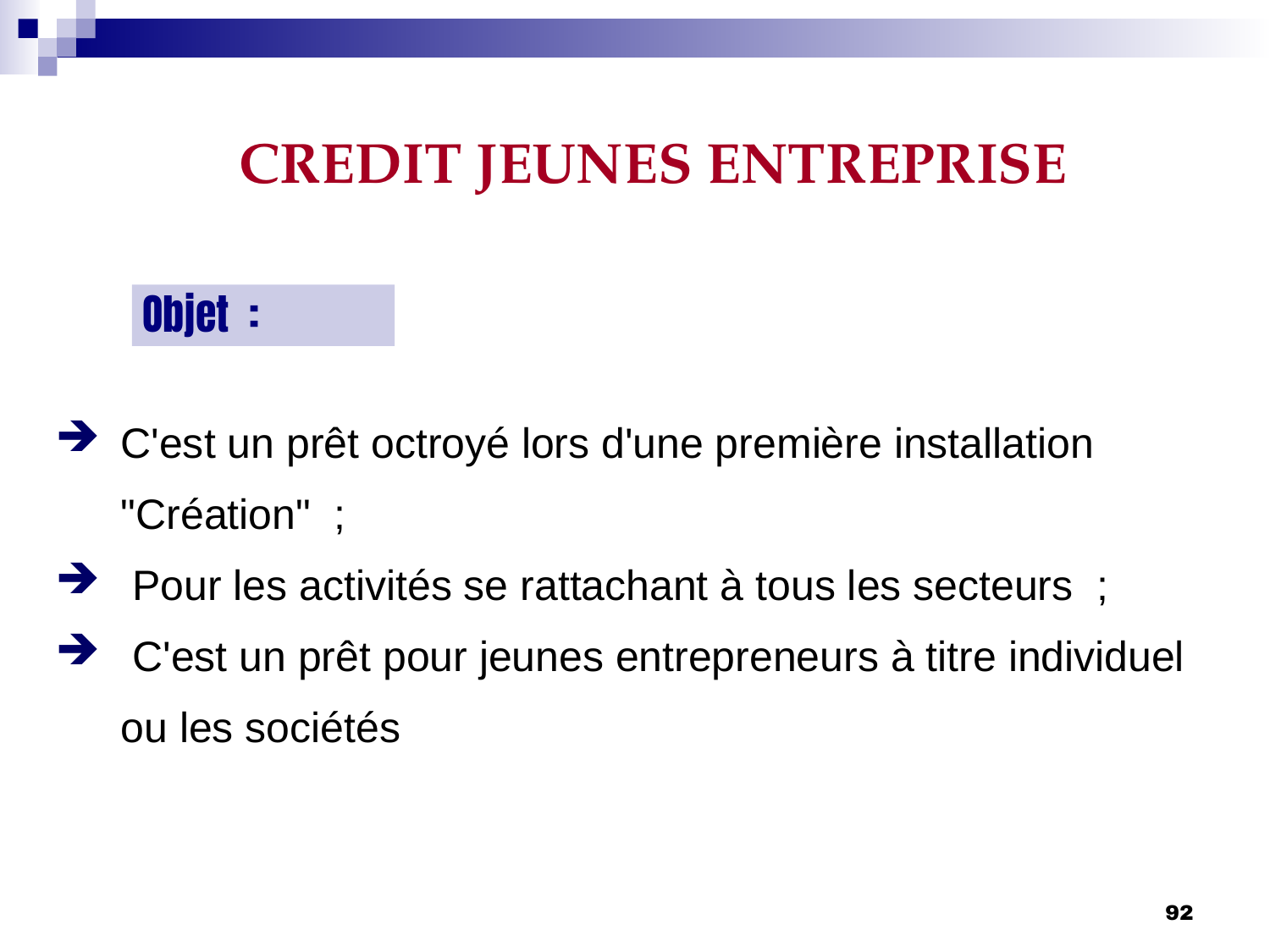

# CREDIT JEUNES ENTREPRISE
Objet  :
C'est un prêt octroyé lors d'une première installation  "Création"  ;
 Pour les activités se rattachant à tous les secteurs  ;
 C'est un prêt pour jeunes entrepreneurs à titre individuel ou les sociétés
92